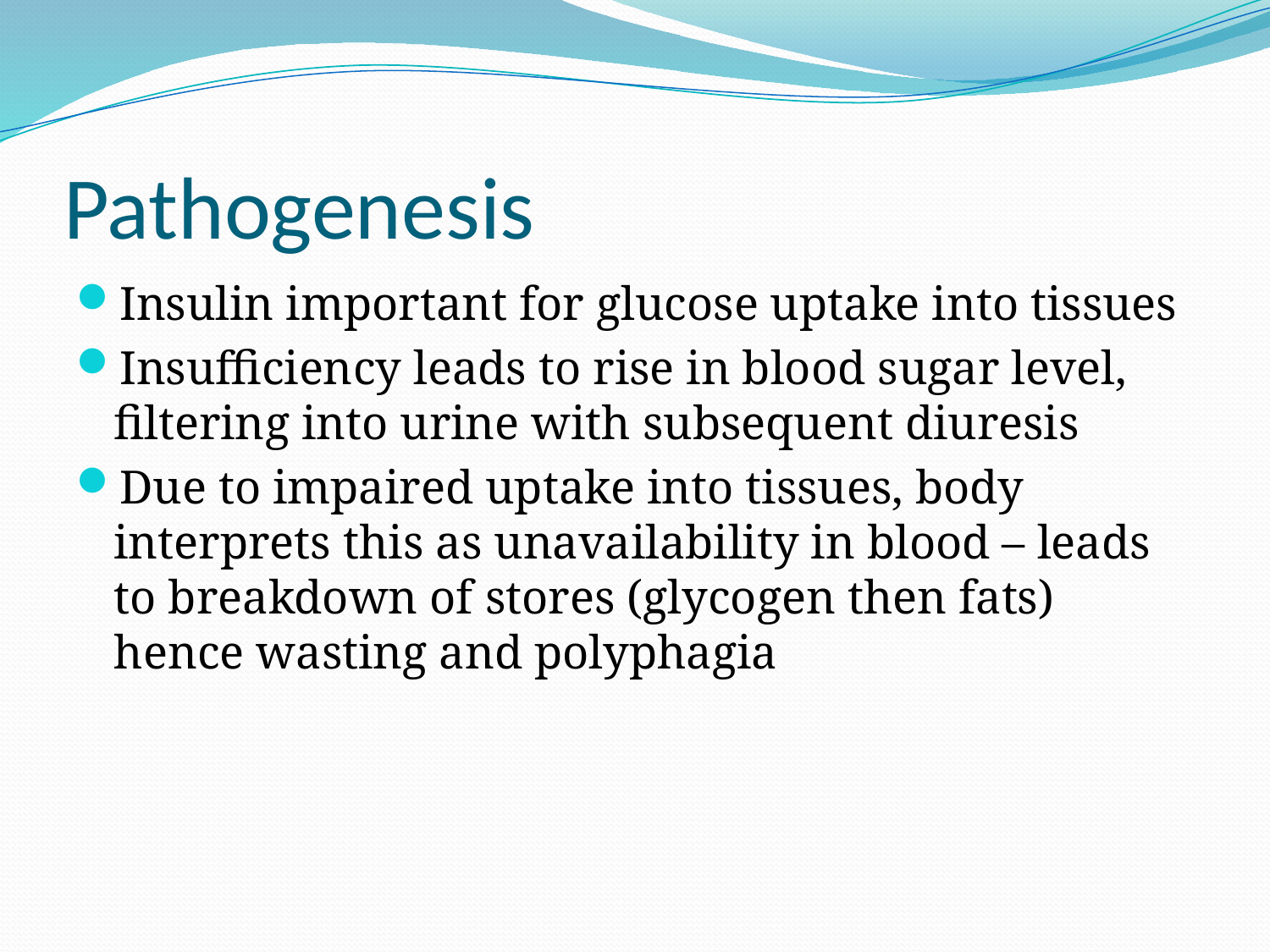

# Pathogenesis
Insulin important for glucose uptake into tissues
Insufficiency leads to rise in blood sugar level, filtering into urine with subsequent diuresis
Due to impaired uptake into tissues, body interprets this as unavailability in blood – leads to breakdown of stores (glycogen then fats) hence wasting and polyphagia